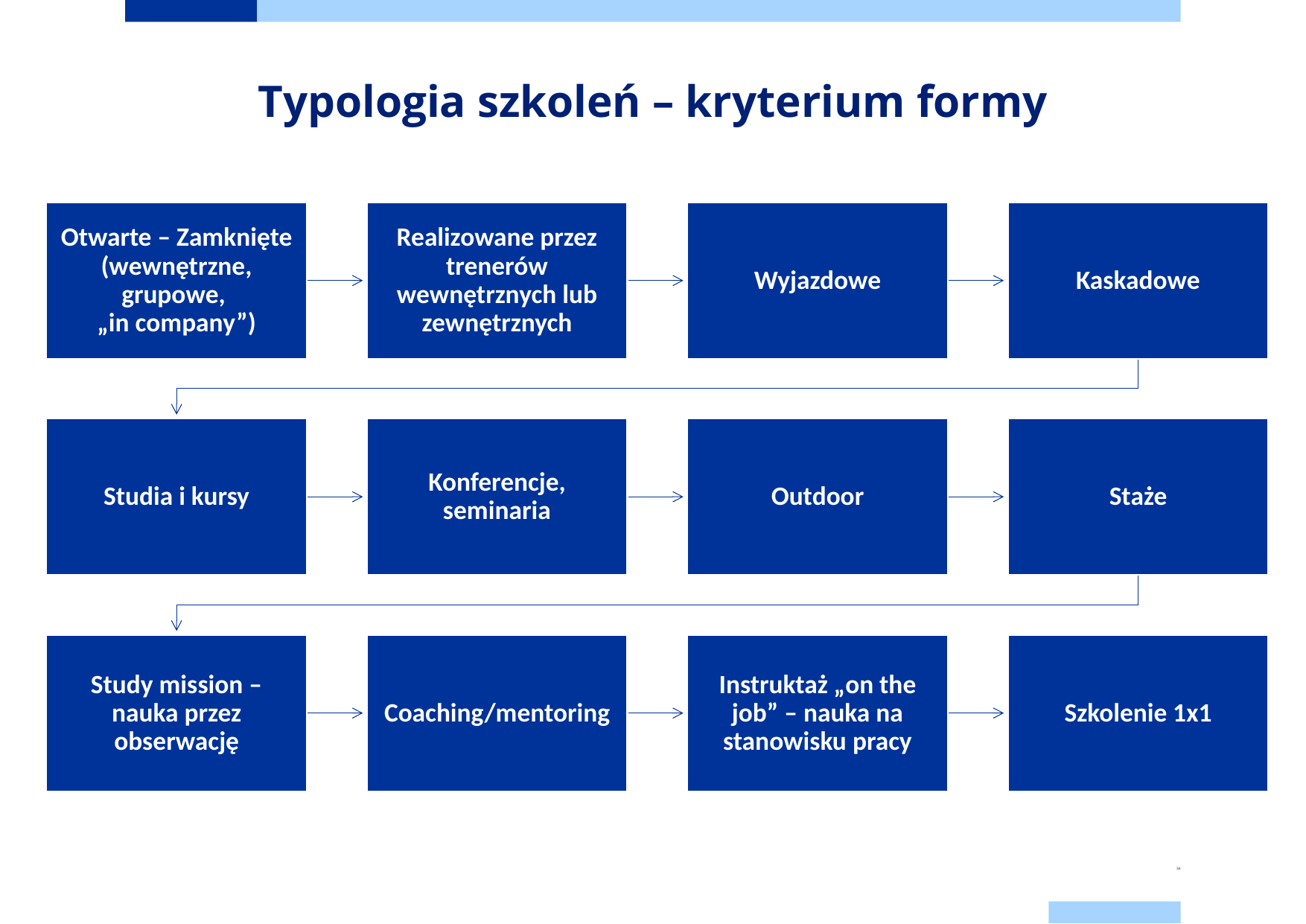

# Typologia szkoleń – kryterium formy

Otwarte – Zamknięte (wewnętrzne, grupowe,
„in company”)

Realizowane przez trenerów wewnętrznych lub zewnętrznych

Wyjazdowe

Kaskadowe

Studia i kursy

Konferencje, seminaria

Outdoor

Staże

Study mission – nauka przez obserwację

Coaching/mentoring

Instruktaż „on the job” – nauka na stanowisku pracy
Szkolenie 1x1
34